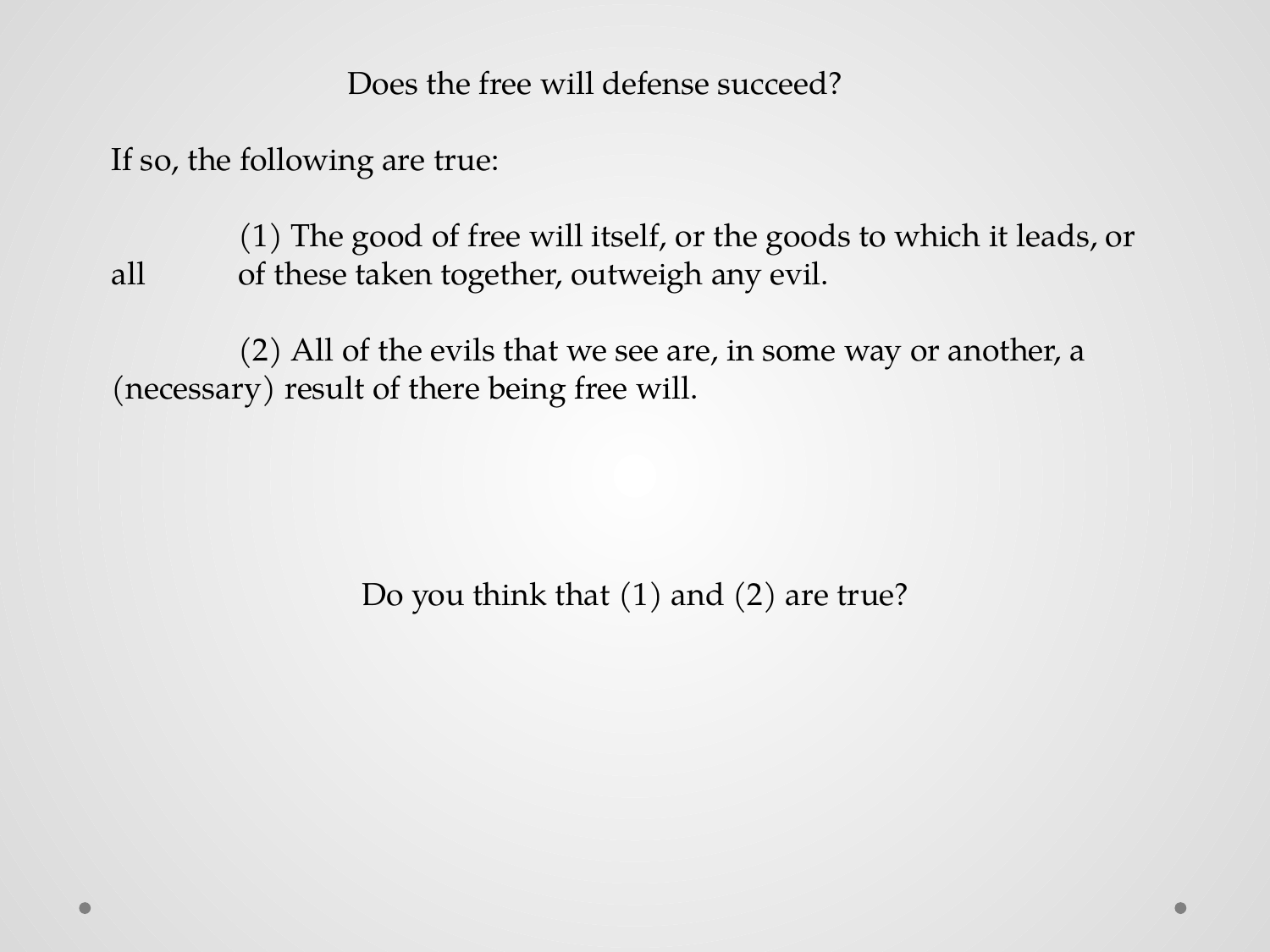

Does the free will defense succeed?
If so, the following are true:

	(1) The good of free will itself, or the goods to which it leads, or all 	of these taken together, outweigh any evil.

	(2) All of the evils that we see are, in some way or another, a 	(necessary) result of there being free will.
Do you think that (1) and (2) are true?